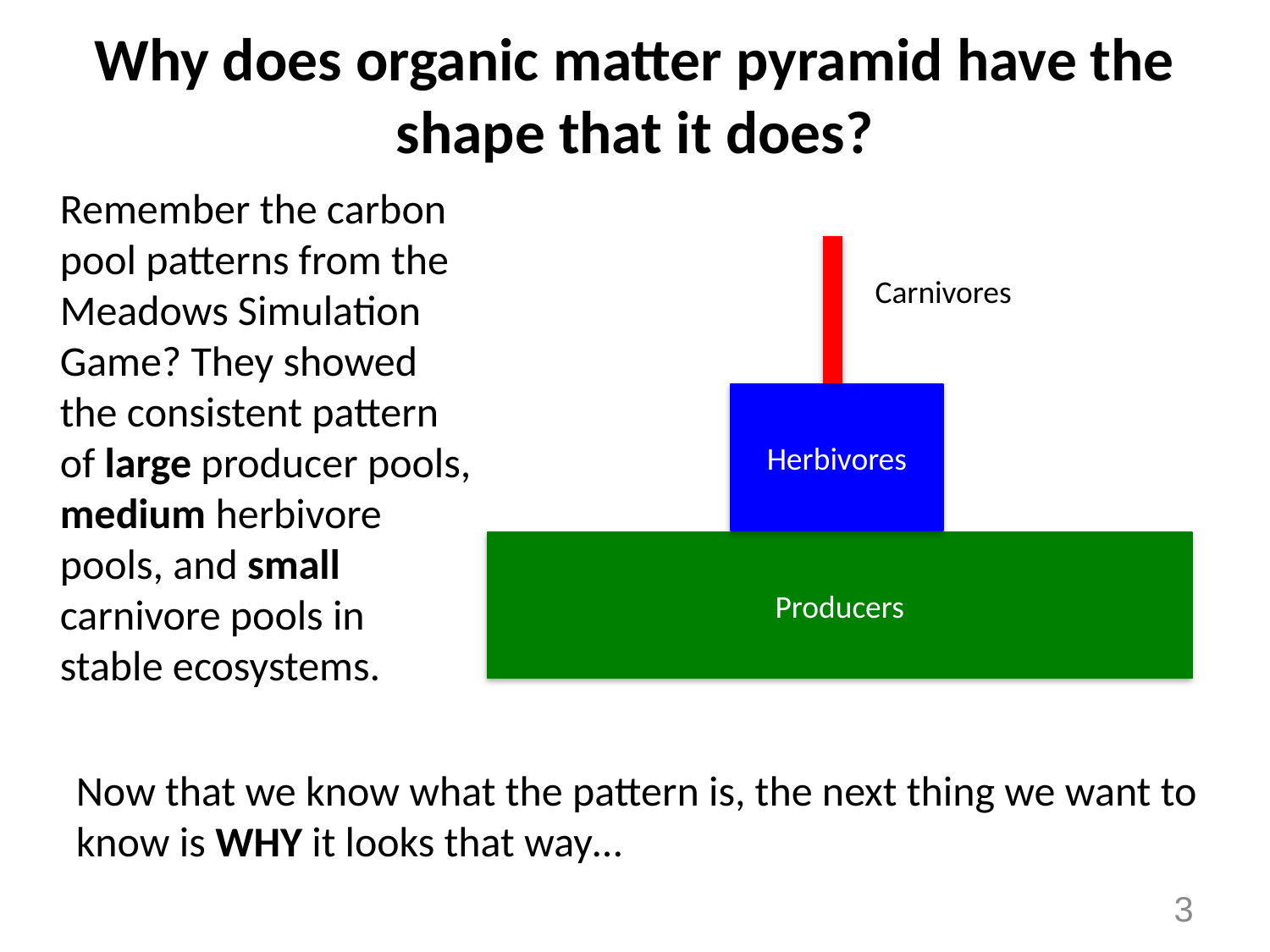

# Why does organic matter pyramid have the shape that it does?
Remember the carbon pool patterns from the Meadows Simulation Game? They showed the consistent pattern of large producer pools, medium herbivore pools, and small carnivore pools in stable ecosystems.

Herbivores
Producers
Carnivores
Now that we know what the pattern is, the next thing we want to know is WHY it looks that way…

3